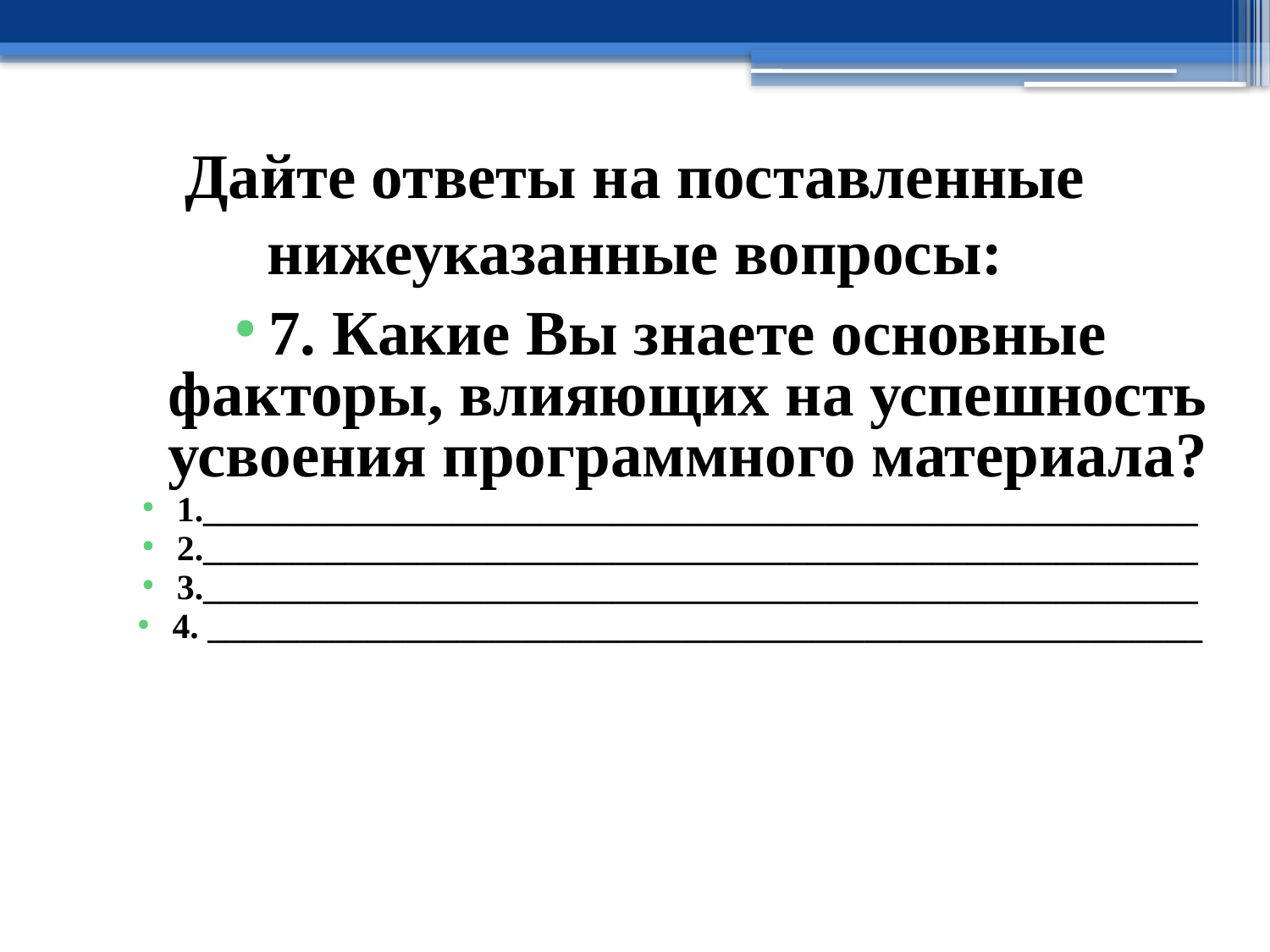

# Дайте ответы на поставленные нижеуказанные вопросы:
7. Какие Вы знаете основные факторы, влияющих на успешность усвоения программного материала?
1.________________________________________________________
2.________________________________________________________
3.________________________________________________________
4. ________________________________________________________